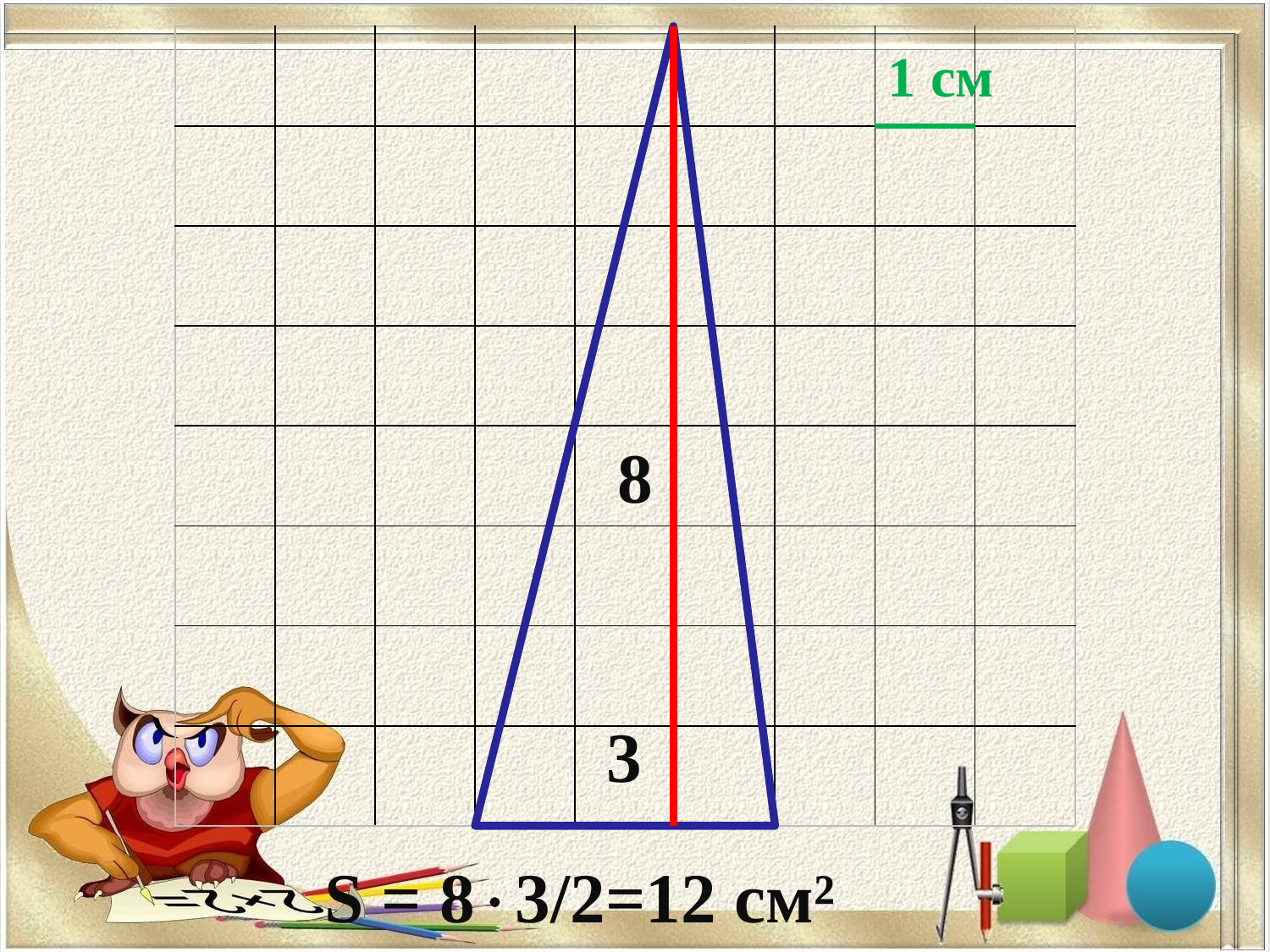

|  |  |  |  |  |  |  |  |  |
| --- | --- | --- | --- | --- | --- | --- | --- | --- |
|  |  |  |  |  |  |  |  |  |
|  |  |  |  |  |  |  |  |  |
|  |  |  |  |  |  |  |  |  |
|  |  |  |  |  |  |  |  |  |
|  |  |  |  |  |  |  |  |  |
|  |  |  |  |  |  |  |  |  |
|  |  |  |  |  |  |  |  |  |

1 см
8
3
S = 8⋅3/2=12 cм²